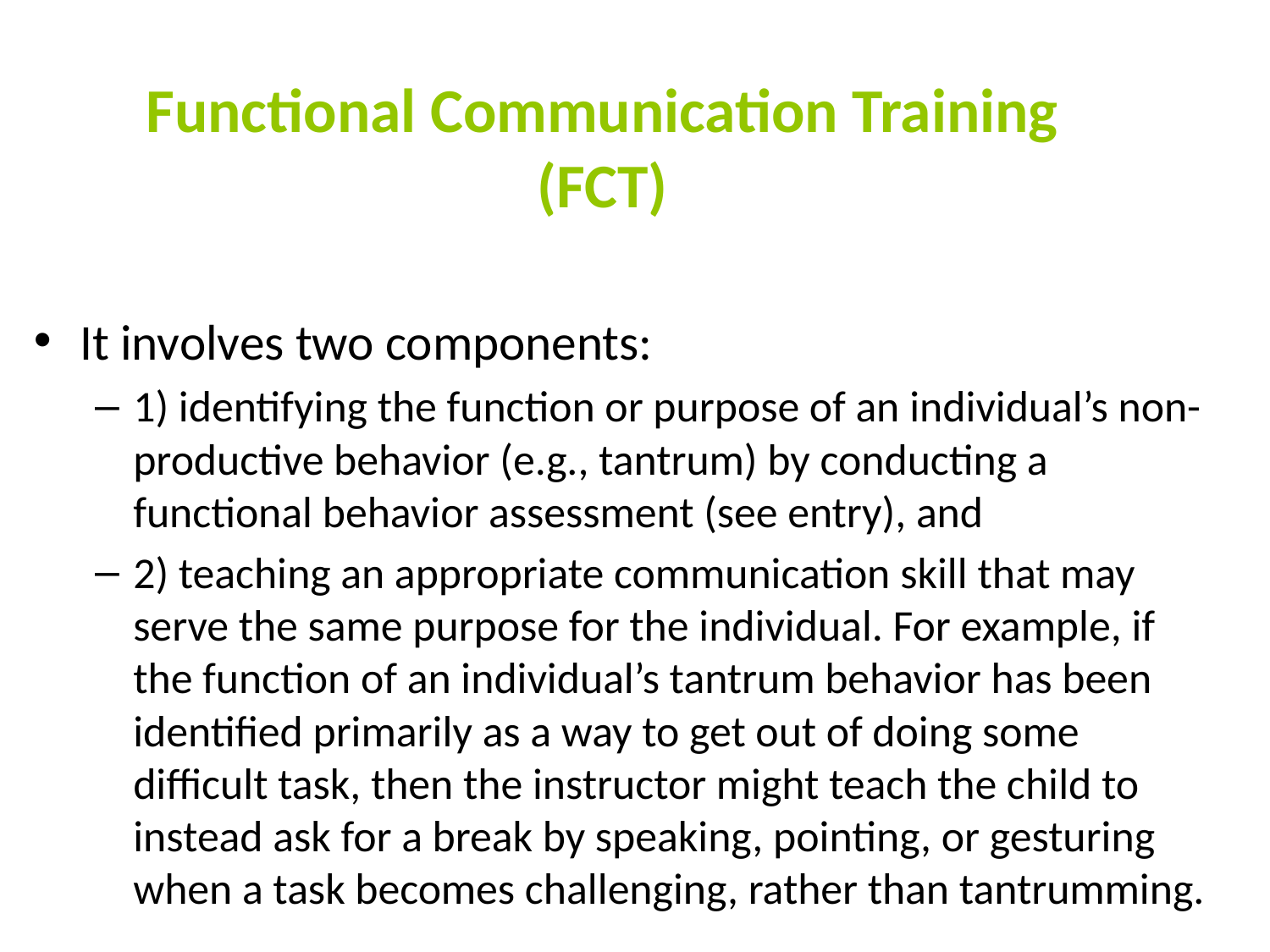

# Functional Communication Training (FCT)

It involves two components:
1) identifying the function or purpose of an individual’s non-productive behavior (e.g., tantrum) by conducting a functional behavior assessment (see entry), and
2) teaching an appropriate communication skill that may serve the same purpose for the individual. For example, if the function of an individual’s tantrum behavior has been identified primarily as a way to get out of doing some difficult task, then the instructor might teach the child to instead ask for a break by speaking, pointing, or gesturing when a task becomes challenging, rather than tantrumming.